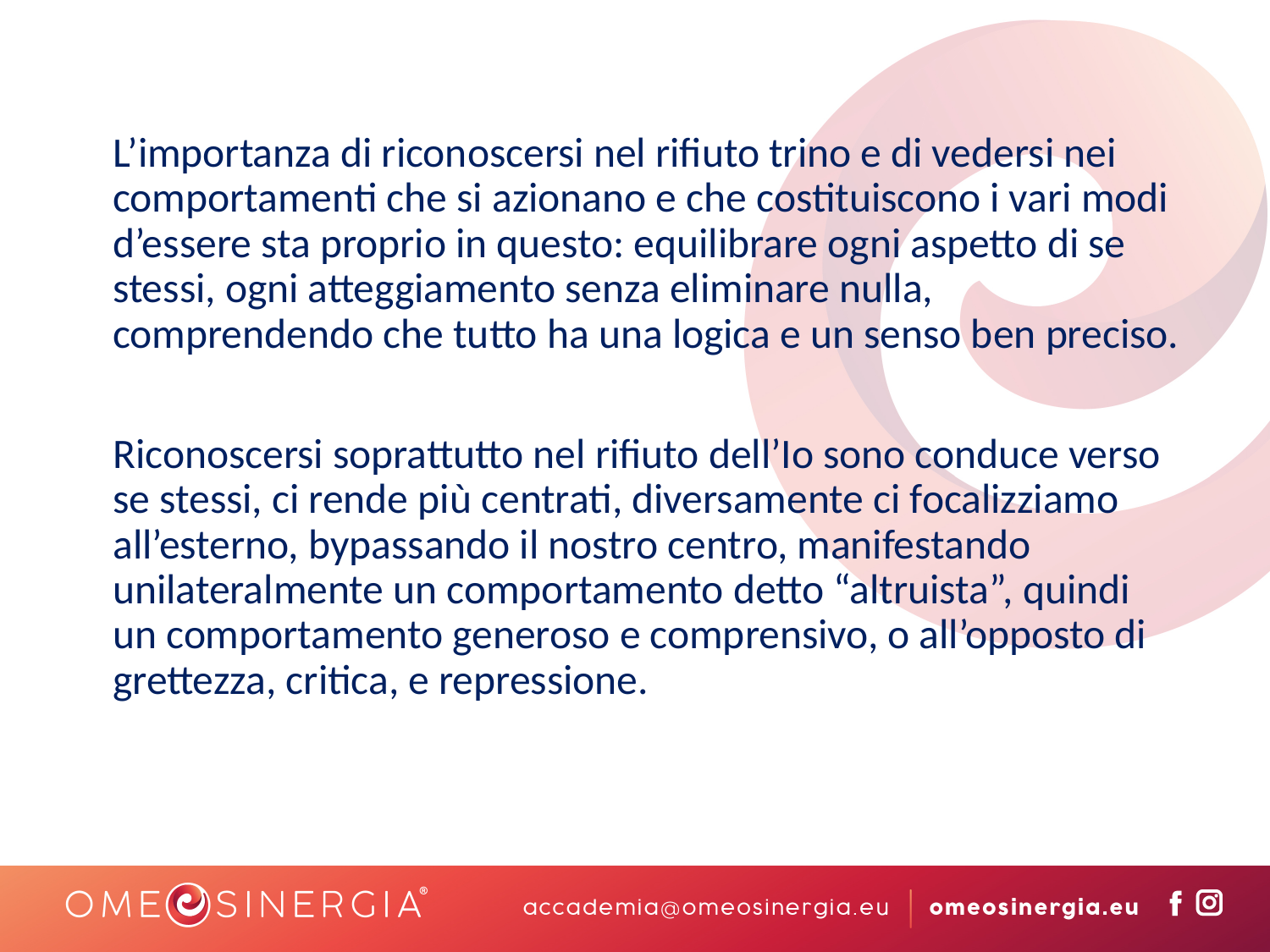

L’importanza di riconoscersi nel rifiuto trino e di vedersi nei comportamenti che si azionano e che costituiscono i vari modi d’essere sta proprio in questo: equilibrare ogni aspetto di se stessi, ogni atteggiamento senza eliminare nulla, comprendendo che tutto ha una logica e un senso ben preciso.

Riconoscersi soprattutto nel rifiuto dell’Io sono conduce verso se stessi, ci rende più centrati, diversamente ci focalizziamo all’esterno, bypassando il nostro centro, manifestando unilateralmente un comportamento detto “altruista”, quindi un comportamento generoso e comprensivo, o all’opposto di grettezza, critica, e repressione.